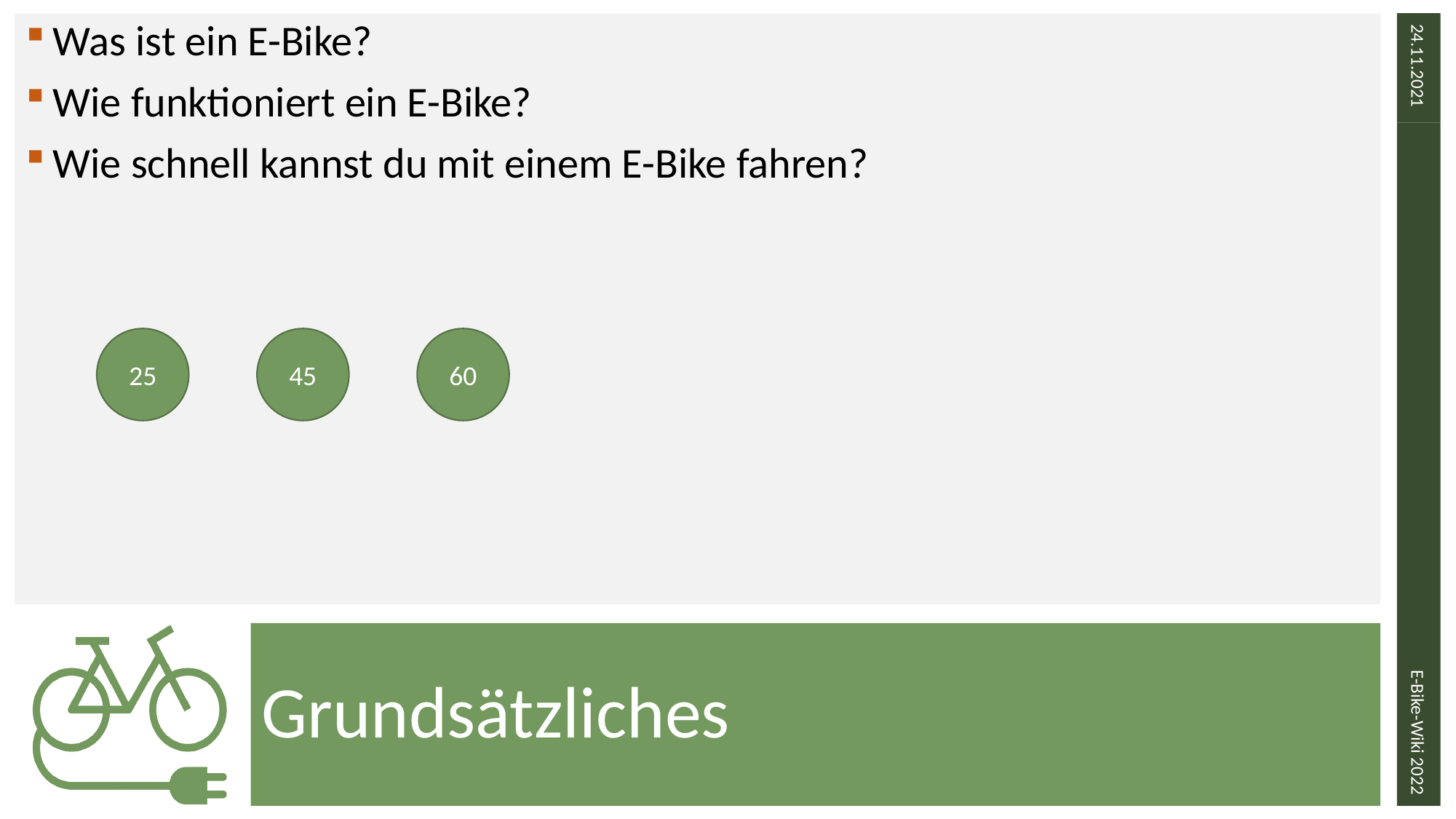

Was ist ein E-Bike?
Wie funktioniert ein E-Bike?
Wie schnell kannst du mit einem E-Bike fahren?
24.11.2021
25
45
60
E-Bike-Wiki 2022
# Grundsätzliches